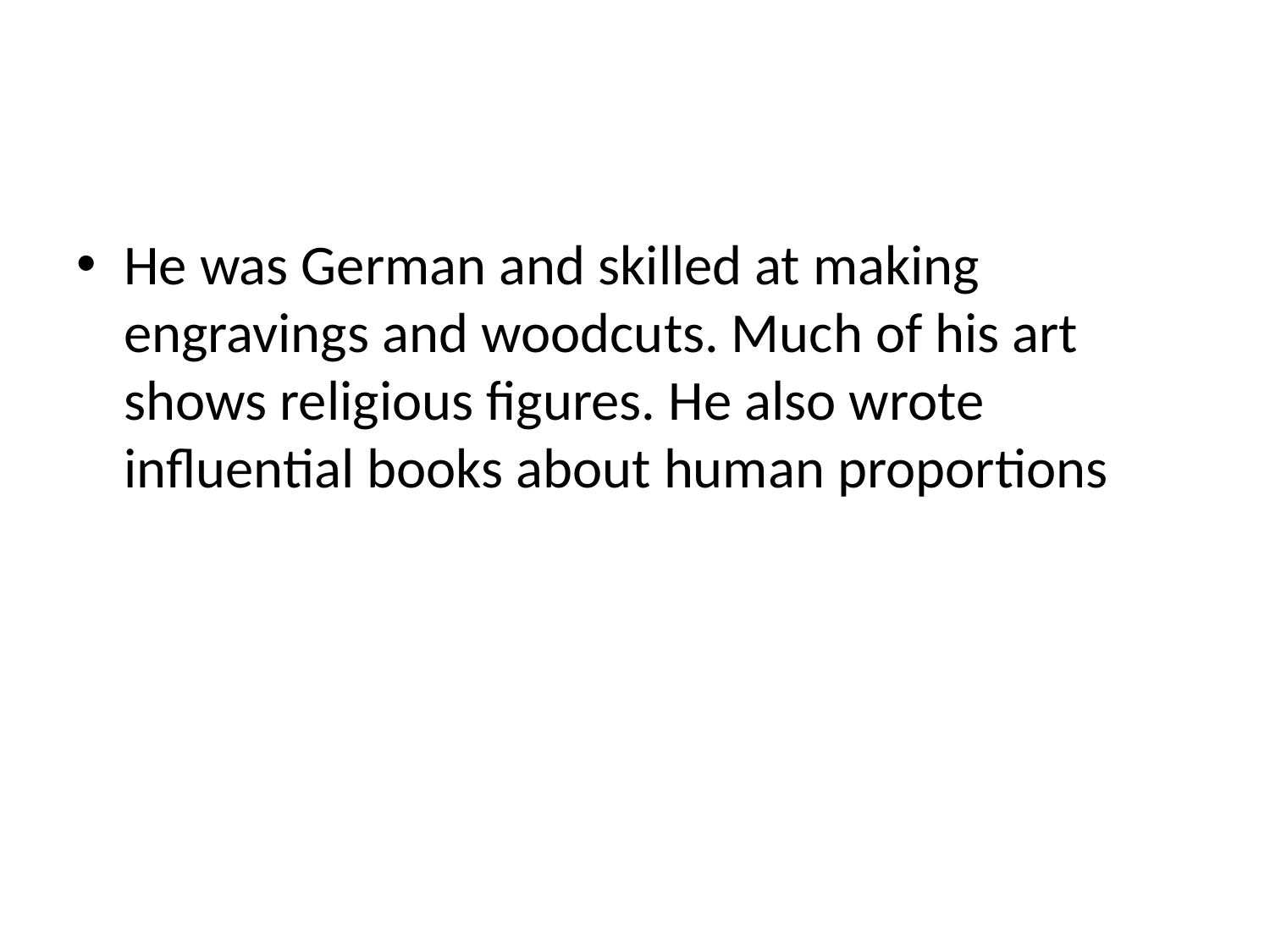

#
He was German and skilled at making engravings and woodcuts. Much of his art shows religious figures. He also wrote influential books about human proportions